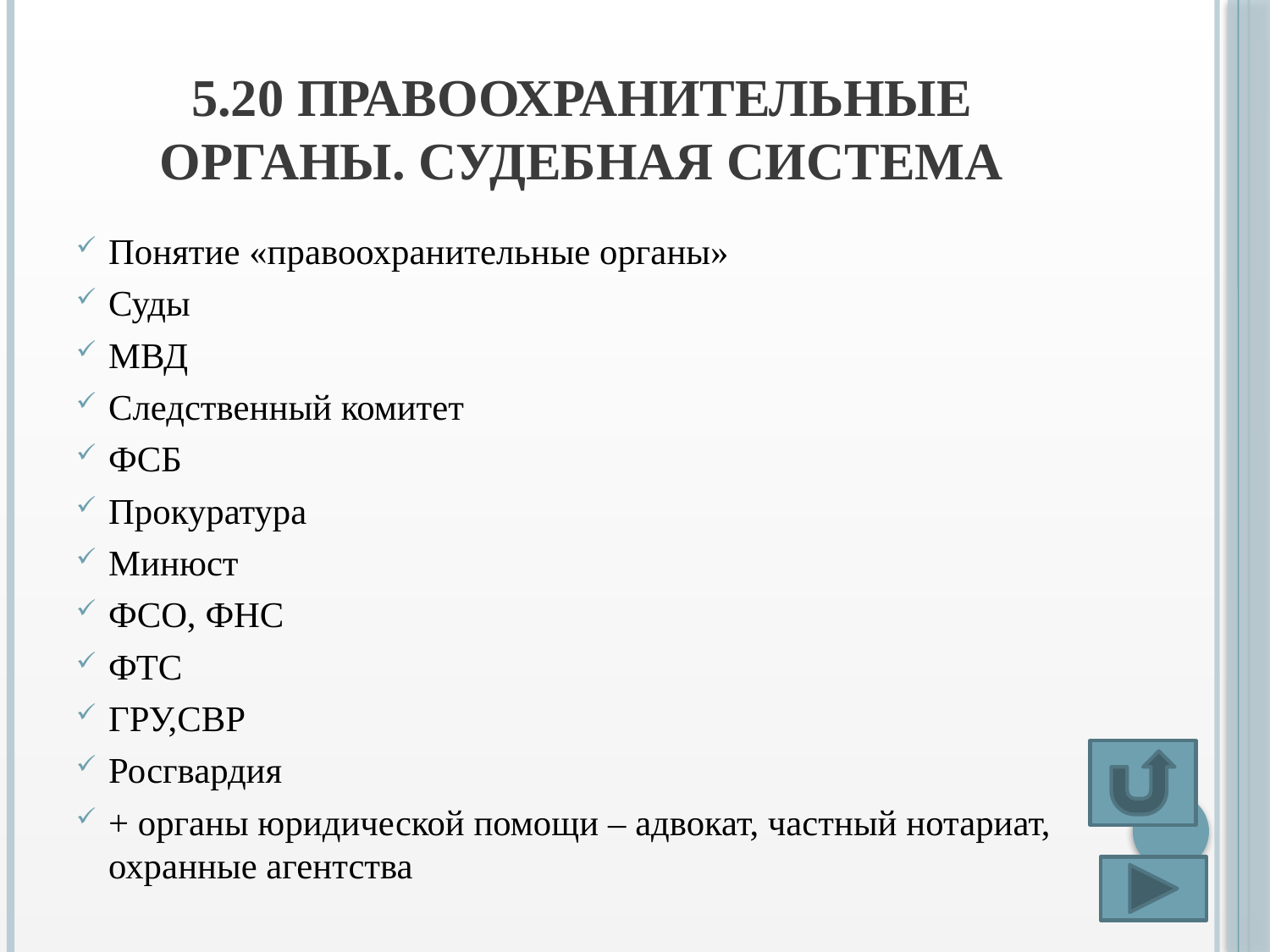

# 5.20 Правоохранительные органы. Судебная система
Понятие «правоохранительные органы»
Суды
МВД
Следственный комитет
ФСБ
Прокуратура
Минюст
ФСО, ФНС
ФТС
ГРУ,СВР
Росгвардия
+ органы юридической помощи – адвокат, частный нотариат, охранные агентства